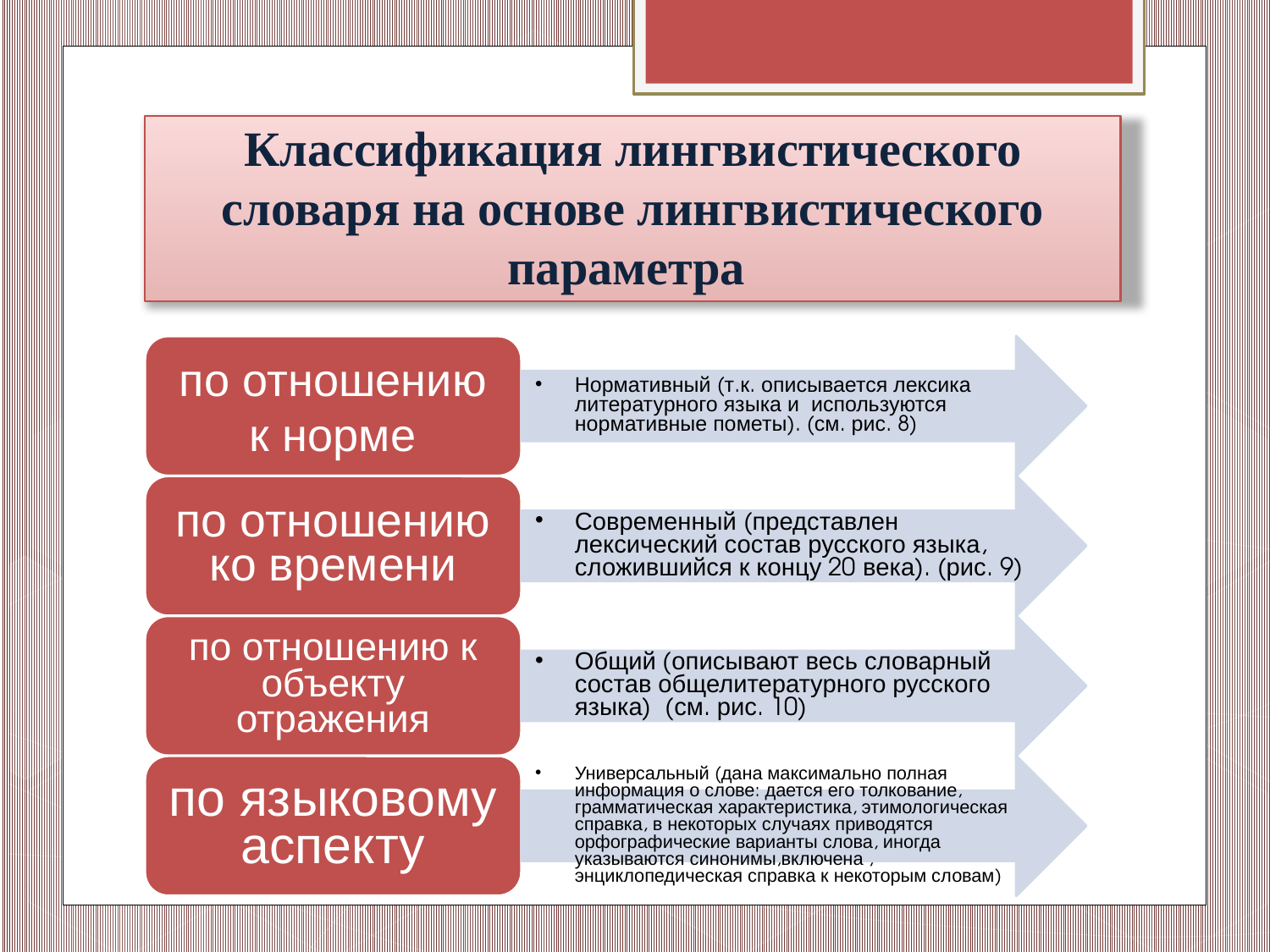

# Классификация лингвистического словаря на основе лингвистического параметра
по отношению к норме
по отношению ко времени
по отношению к объекту отражения
по языковому аспекту
Нормативный (т.к. описывается лексика литературного языка и  используются нормативные пометы). (см. рис. 8)
Современный (представлен лексический состав русского языка, сложившийся к концу 20 века). (рис. 9)
Общий (описывают весь словарный состав общелитературного русского языка)  (см. рис. 10)
Универсальный (дана максимально полная информация о слове: дается его толкование, грамматическая характеристика, этимологическая справка, в некоторых случаях приводятся орфографические варианты слова, иногда указываются синонимы,включена , энциклопедическая справка к некоторым словам)